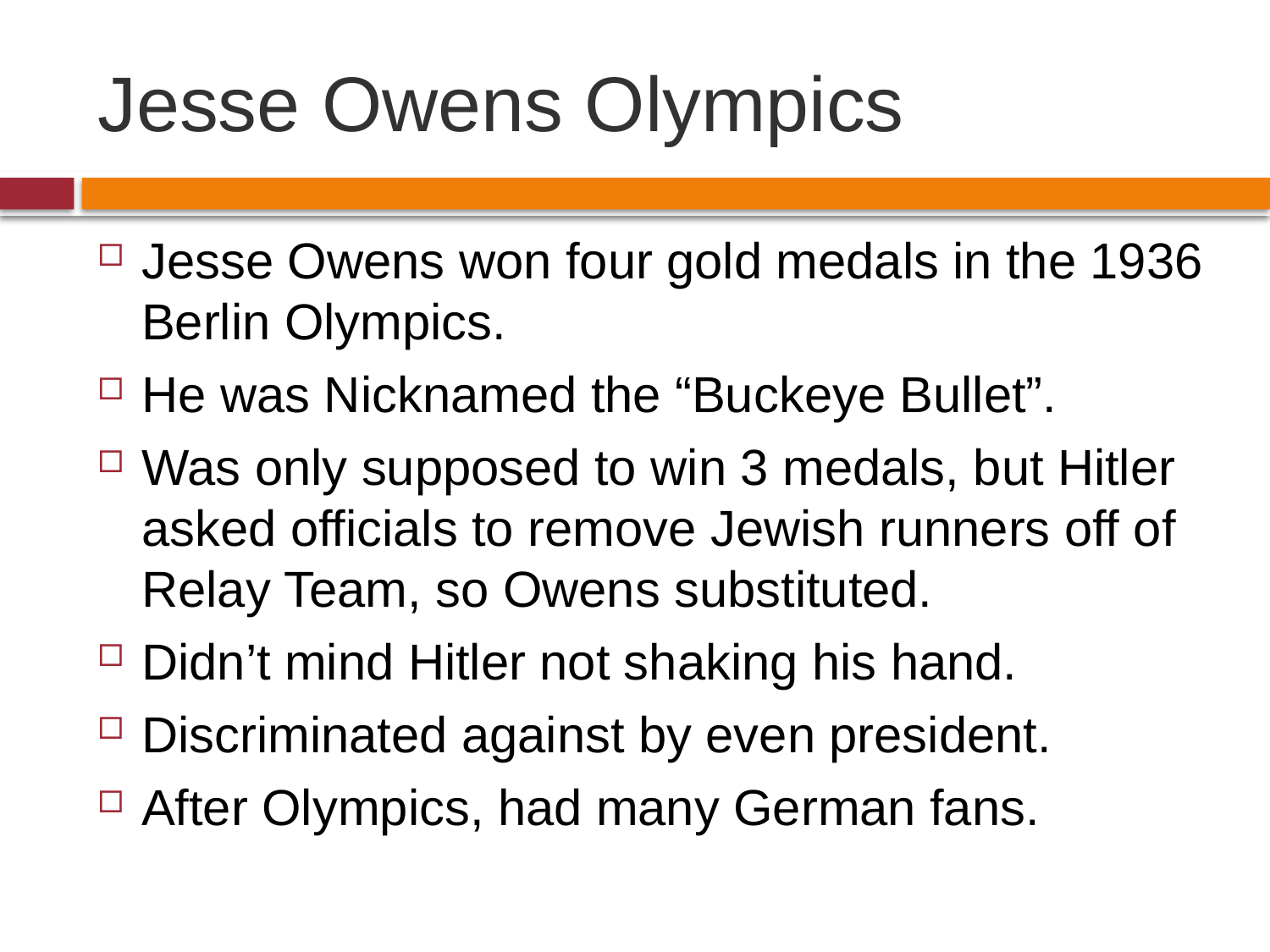

# Jesse Owens Olympics
Jesse Owens won four gold medals in the 1936 Berlin Olympics.
He was Nicknamed the “Buckeye Bullet”.
Was only supposed to win 3 medals, but Hitler asked officials to remove Jewish runners off of Relay Team, so Owens substituted.
Didn’t mind Hitler not shaking his hand.
Discriminated against by even president.
After Olympics, had many German fans.